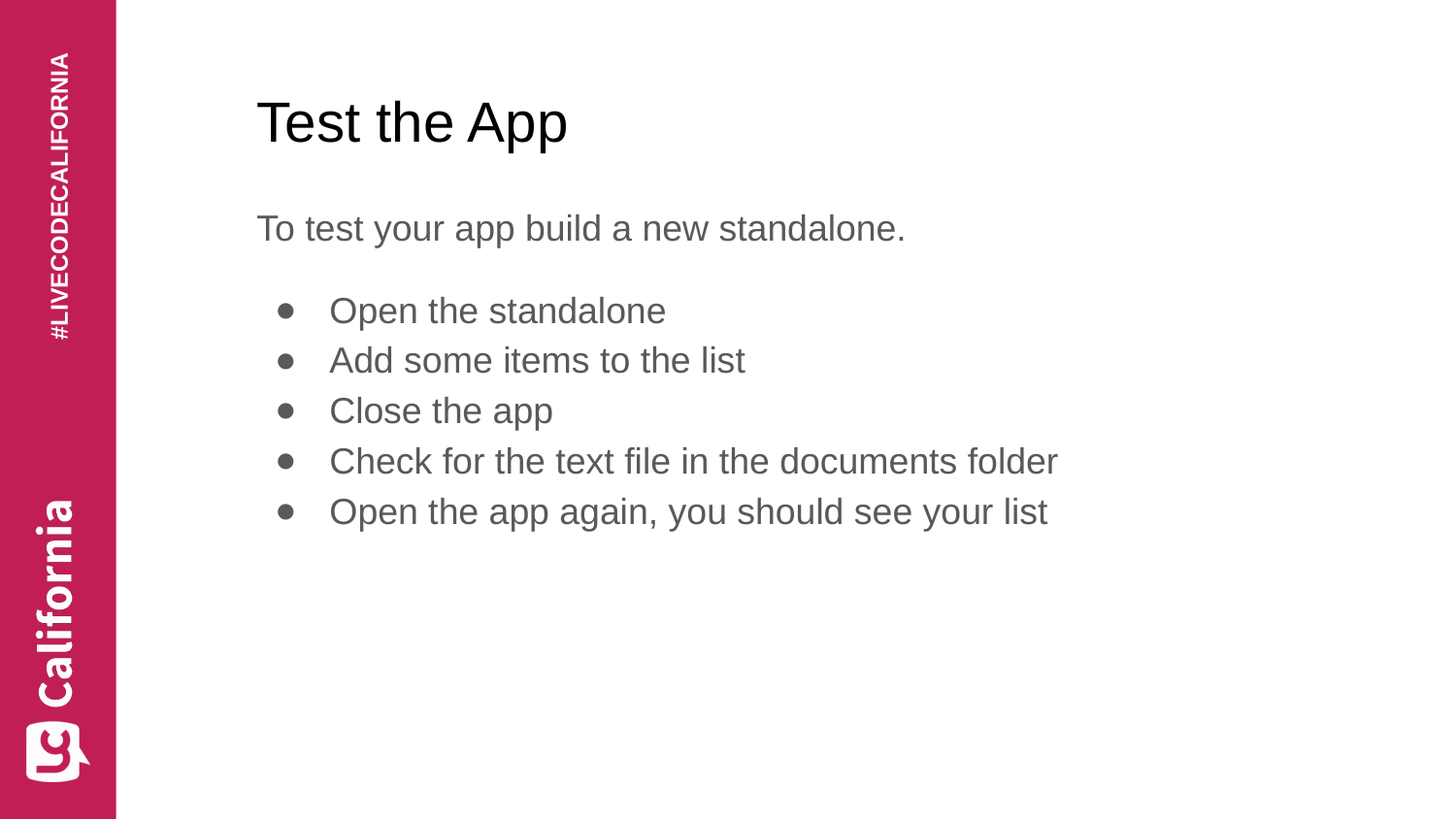

# Test the App
To test your app build a new standalone.
Open the standalone
Add some items to the list
Close the app
Check for the text file in the documents folder
Open the app again, you should see your list